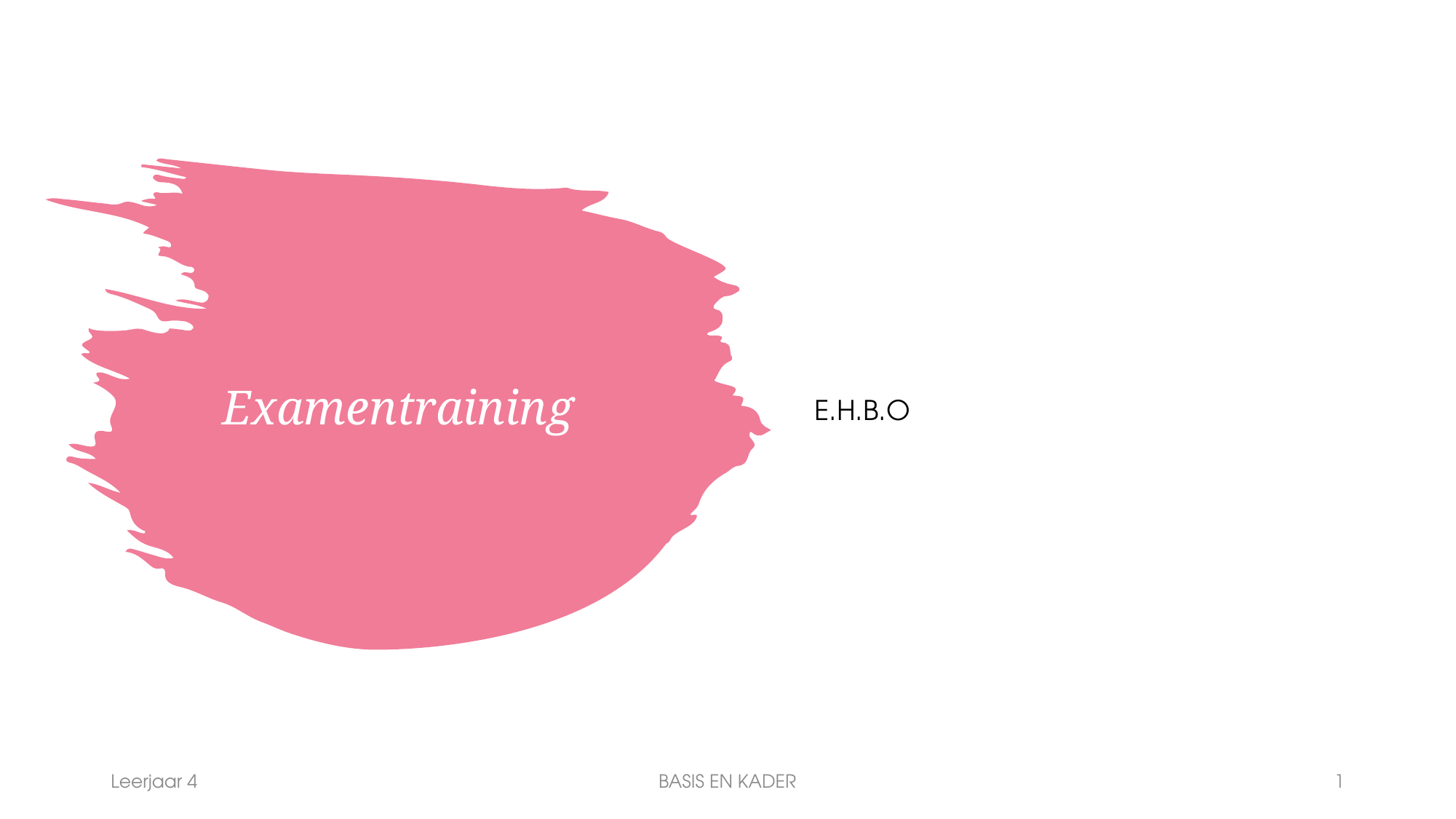

E.H.B.O
# Examentraining
Leerjaar 4
BASIS EN KADER
1